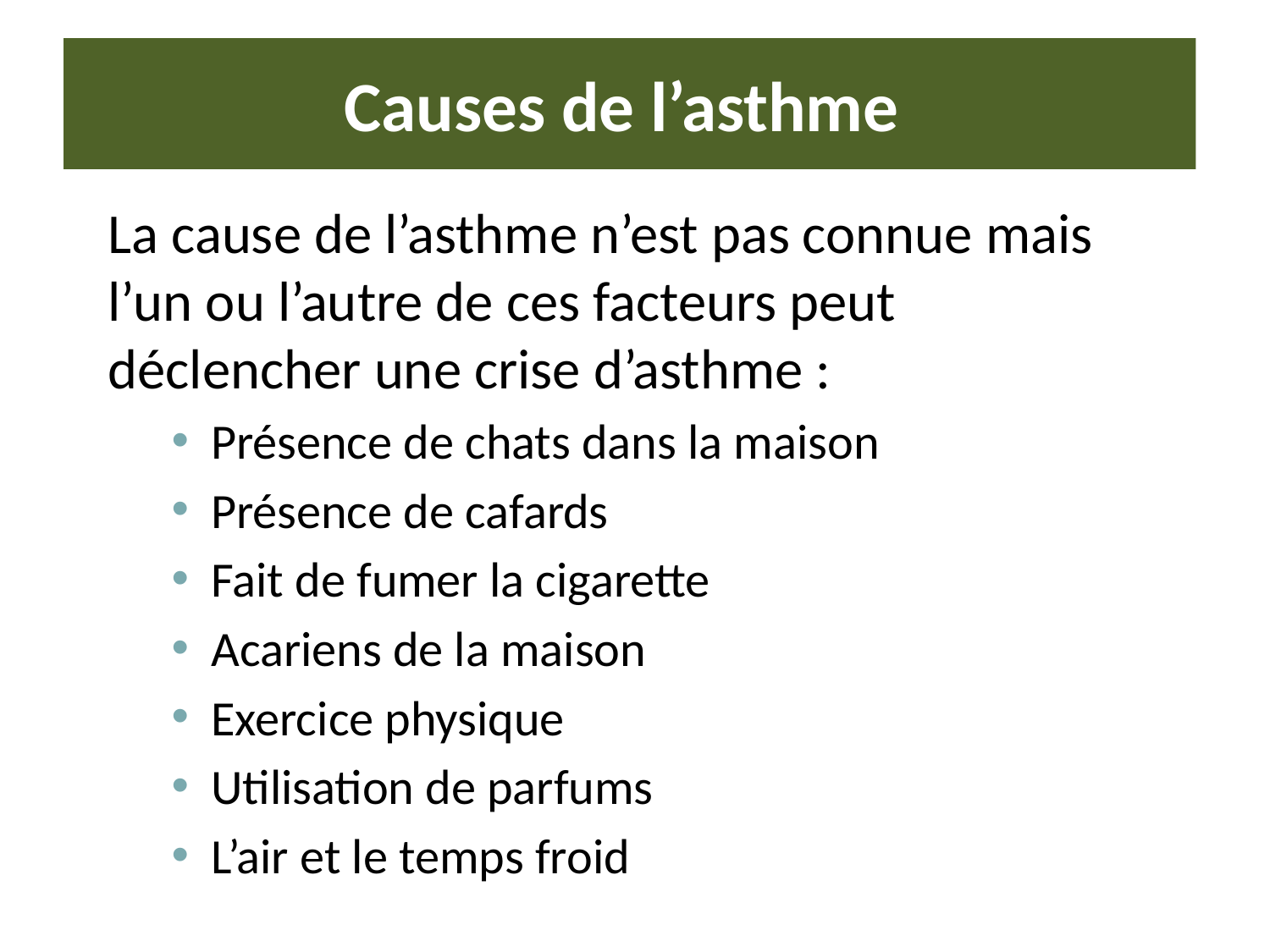

# Causes de l’asthme
La cause de l’asthme n’est pas connue mais l’un ou l’autre de ces facteurs peut déclencher une crise d’asthme :
Présence de chats dans la maison
Présence de cafards
Fait de fumer la cigarette
Acariens de la maison
Exercice physique
Utilisation de parfums
L’air et le temps froid